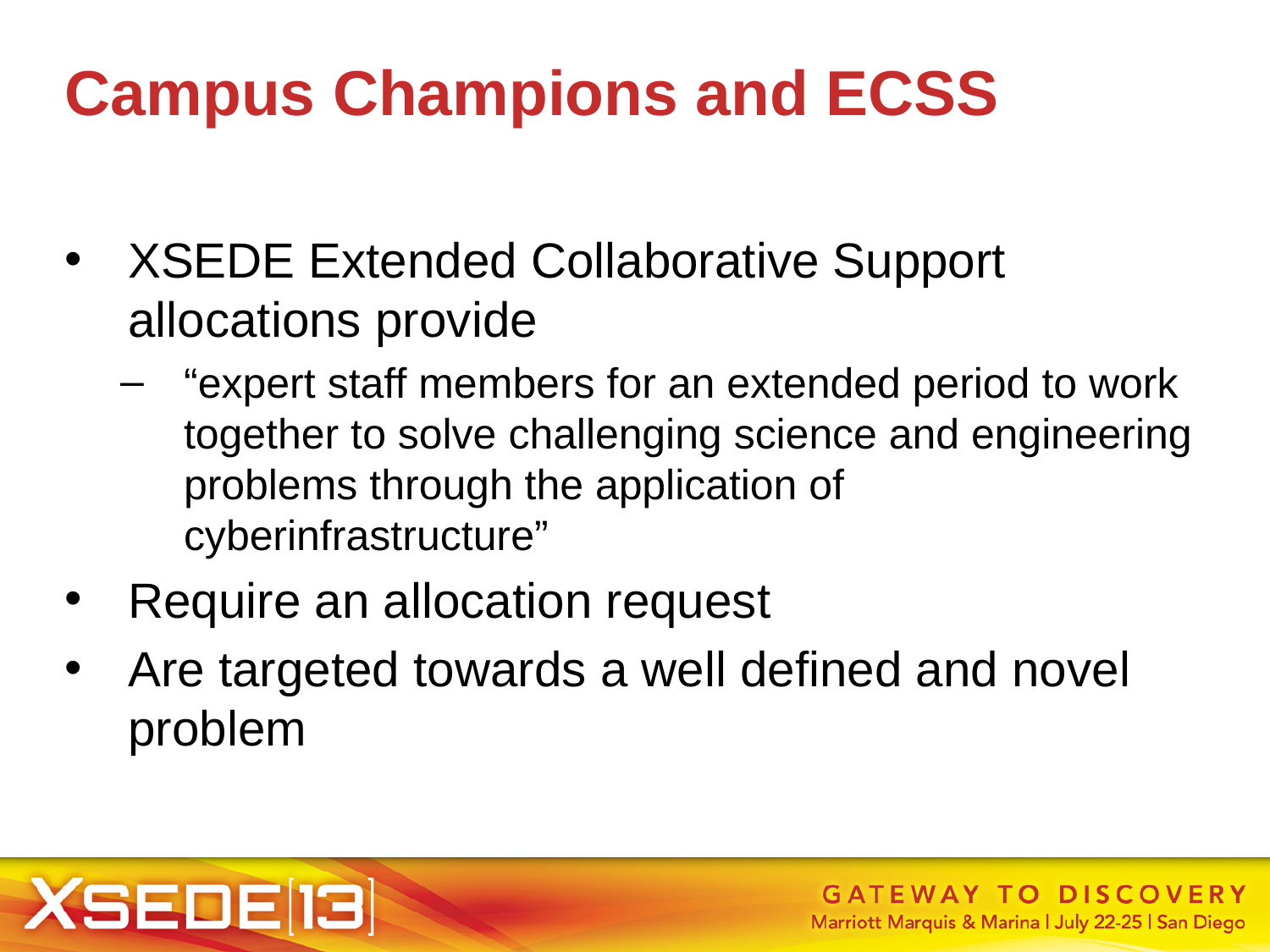

Campus Champions and ECSS
XSEDE Extended Collaborative Support allocations provide
“expert staff members for an extended period to work together to solve challenging science and engineering problems through the application of cyberinfrastructure”
Require an allocation request
Are targeted towards a well defined and novel problem